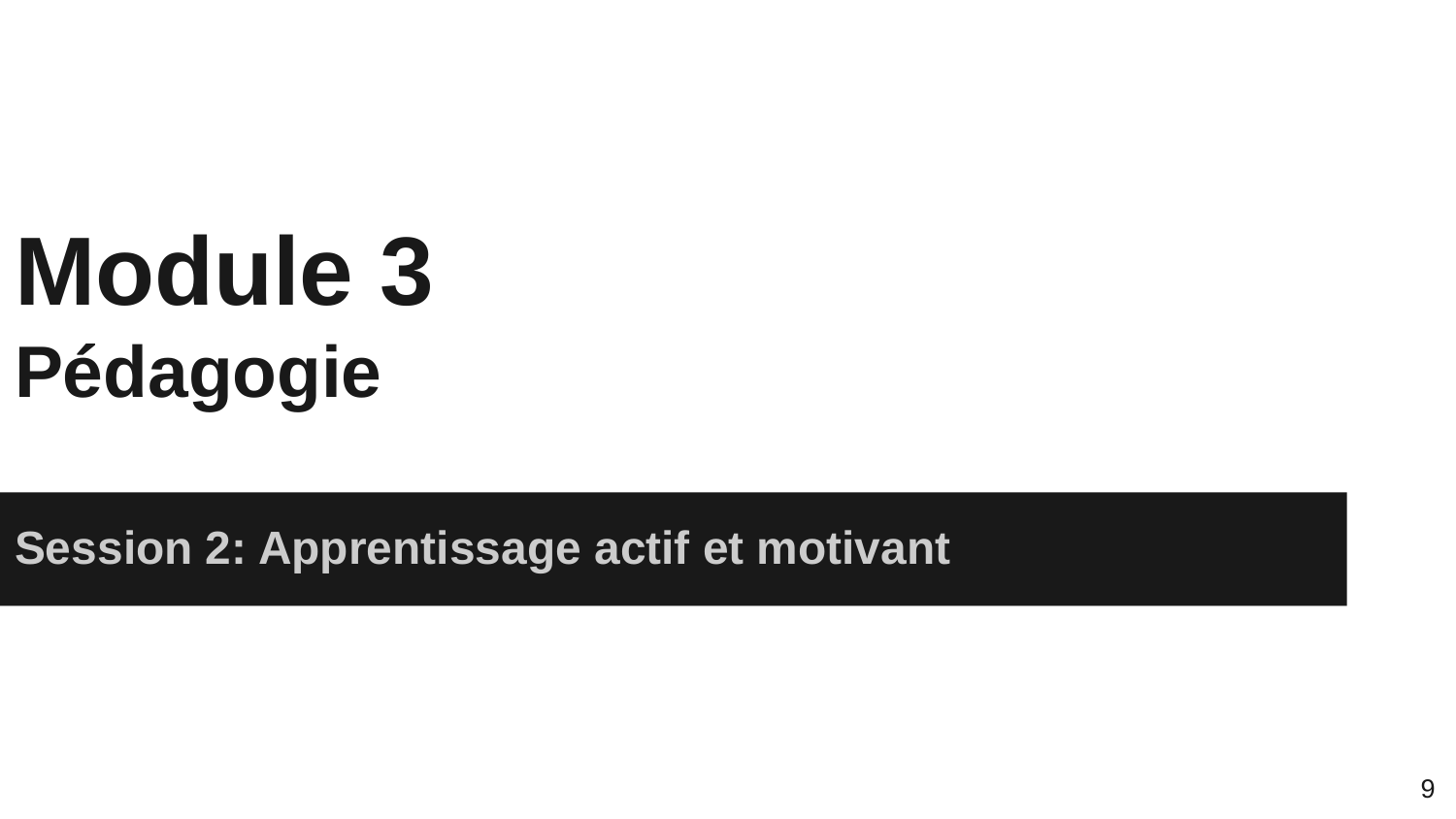

# Module 3
Pédagogie
Session 2: Apprentissage actif et motivant
9